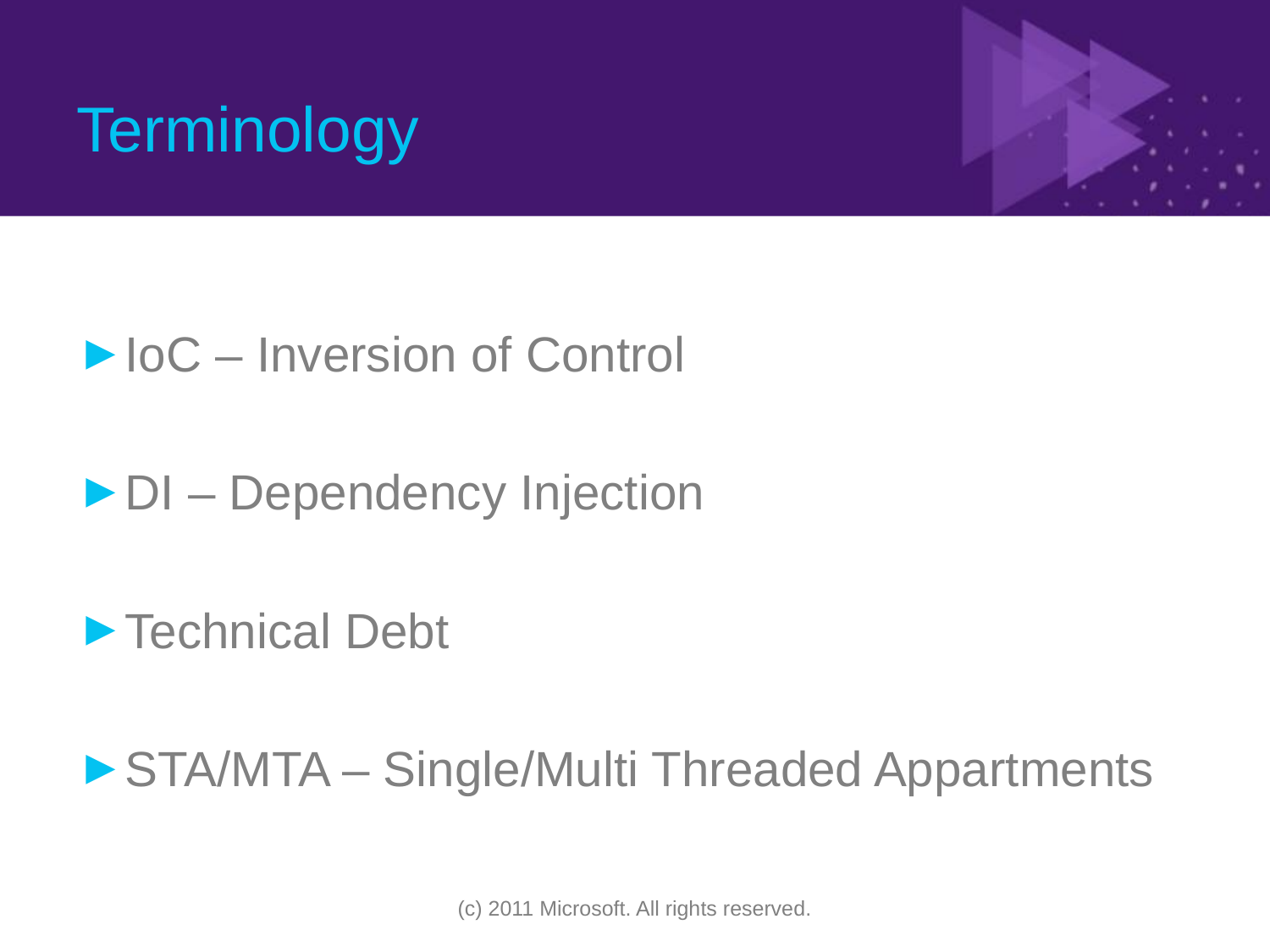

# Terminology
IoC – Inversion of Control

DI – Dependency Injection

Technical Debt

STA/MTA – Single/Multi Threaded Appartments

(c) 2011 Microsoft. All rights reserved.